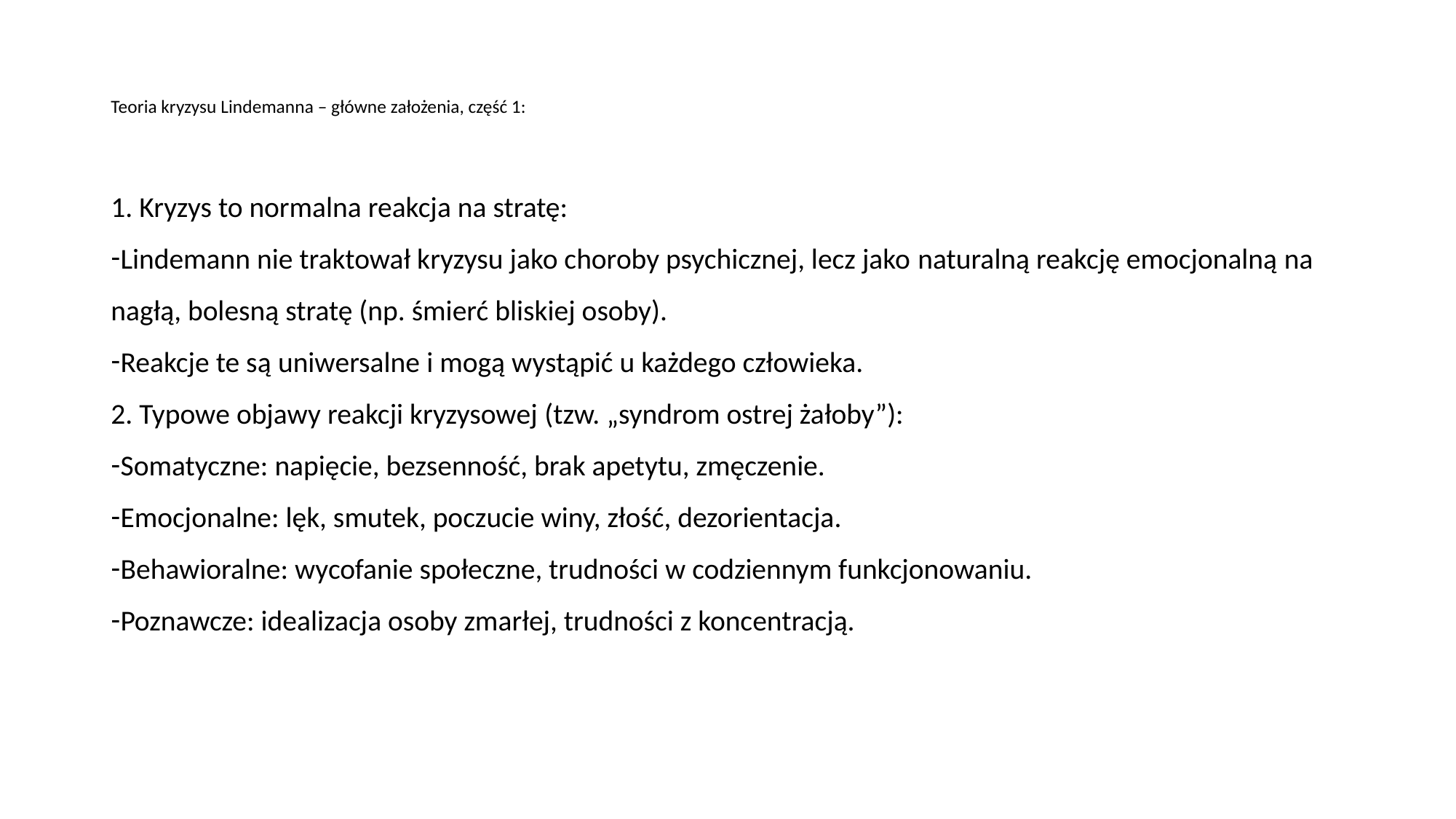

# Teoria kryzysu Lindemanna – główne założenia, część 1:
1. Kryzys to normalna reakcja na stratę:
Lindemann nie traktował kryzysu jako choroby psychicznej, lecz jako naturalną reakcję emocjonalną na nagłą, bolesną stratę (np. śmierć bliskiej osoby).
Reakcje te są uniwersalne i mogą wystąpić u każdego człowieka.
2. Typowe objawy reakcji kryzysowej (tzw. „syndrom ostrej żałoby”):
Somatyczne: napięcie, bezsenność, brak apetytu, zmęczenie.
Emocjonalne: lęk, smutek, poczucie winy, złość, dezorientacja.
Behawioralne: wycofanie społeczne, trudności w codziennym funkcjonowaniu.
Poznawcze: idealizacja osoby zmarłej, trudności z koncentracją.